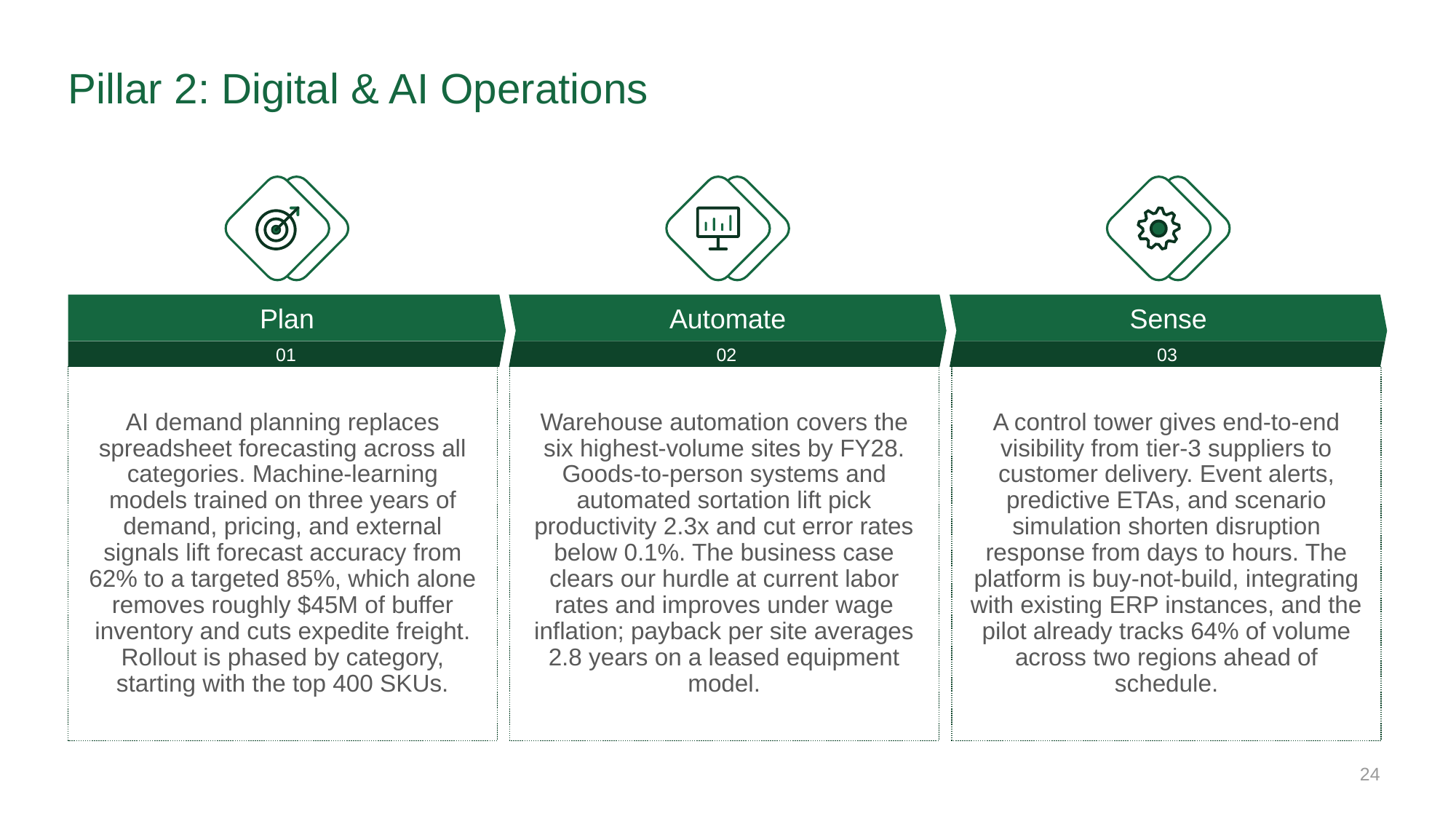

# Pillar 2: Digital & AI Operations

Plan
Automate
Sense
01
02
03

AI demand planning replaces spreadsheet forecasting across all categories. Machine-learning models trained on three years of demand, pricing, and external signals lift forecast accuracy from 62% to a targeted 85%, which alone removes roughly $45M of buffer inventory and cuts expedite freight. Rollout is phased by category, starting with the top 400 SKUs.

Warehouse automation covers the six highest-volume sites by FY28. Goods-to-person systems and automated sortation lift pick productivity 2.3x and cut error rates below 0.1%. The business case clears our hurdle at current labor rates and improves under wage inflation; payback per site averages 2.8 years on a leased equipment model.
A control tower gives end-to-end visibility from tier-3 suppliers to customer delivery. Event alerts, predictive ETAs, and scenario simulation shorten disruption response from days to hours. The platform is buy-not-build, integrating with existing ERP instances, and the pilot already tracks 64% of volume across two regions ahead of schedule.

24